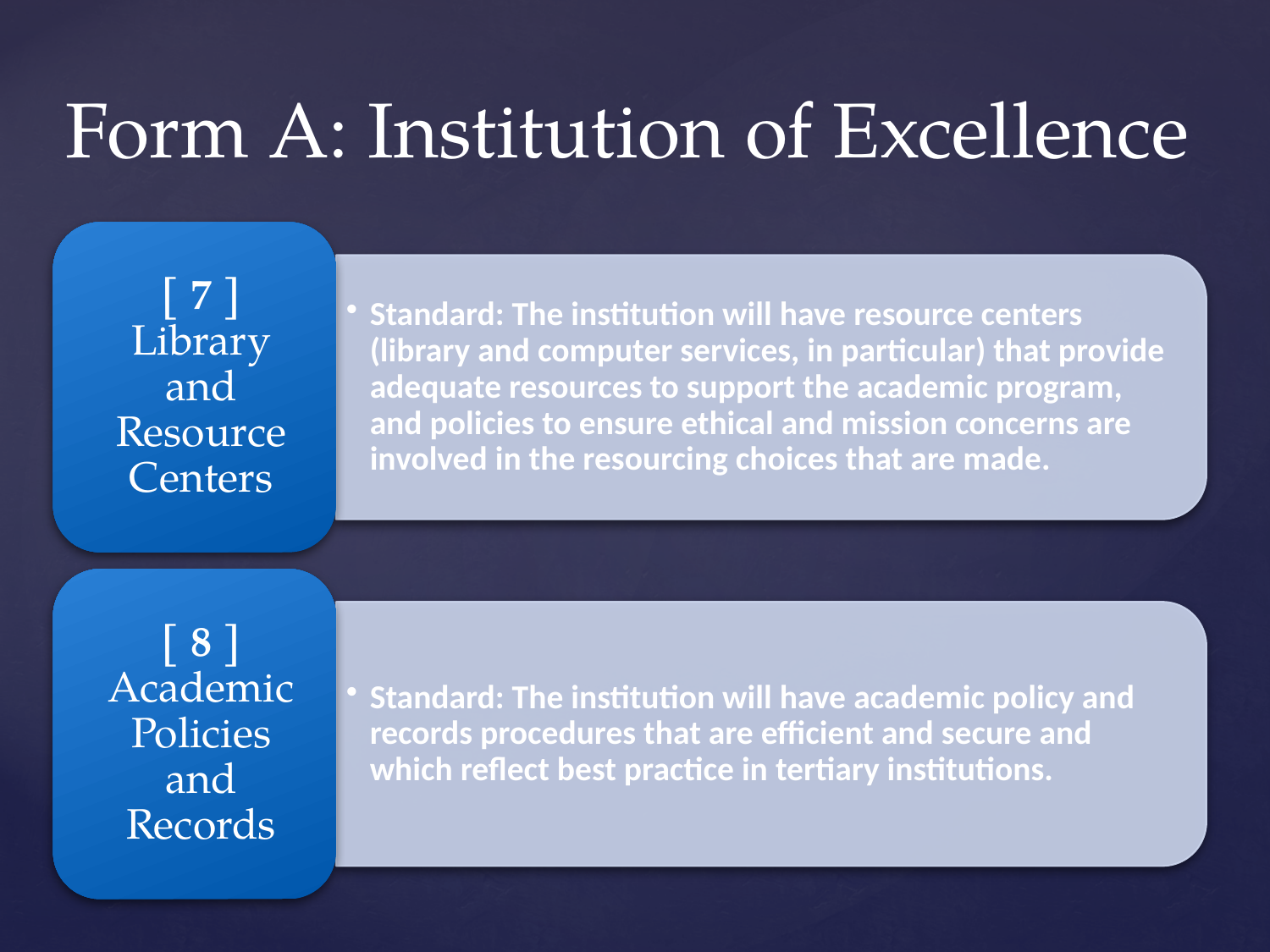

# Form A: Institution of Excellence
Standard: The institution will have resource centers (library and computer services, in particular) that provide adequate resources to support the academic program, and policies to ensure ethical and mission concerns are involved in the resourcing choices that are made.
[ 7 ]
Library and Resource Centers
Standard: The institution will have academic policy and records procedures that are efficient and secure and which reflect best practice in tertiary institutions.
[ 8 ]
Academic Policies and Records